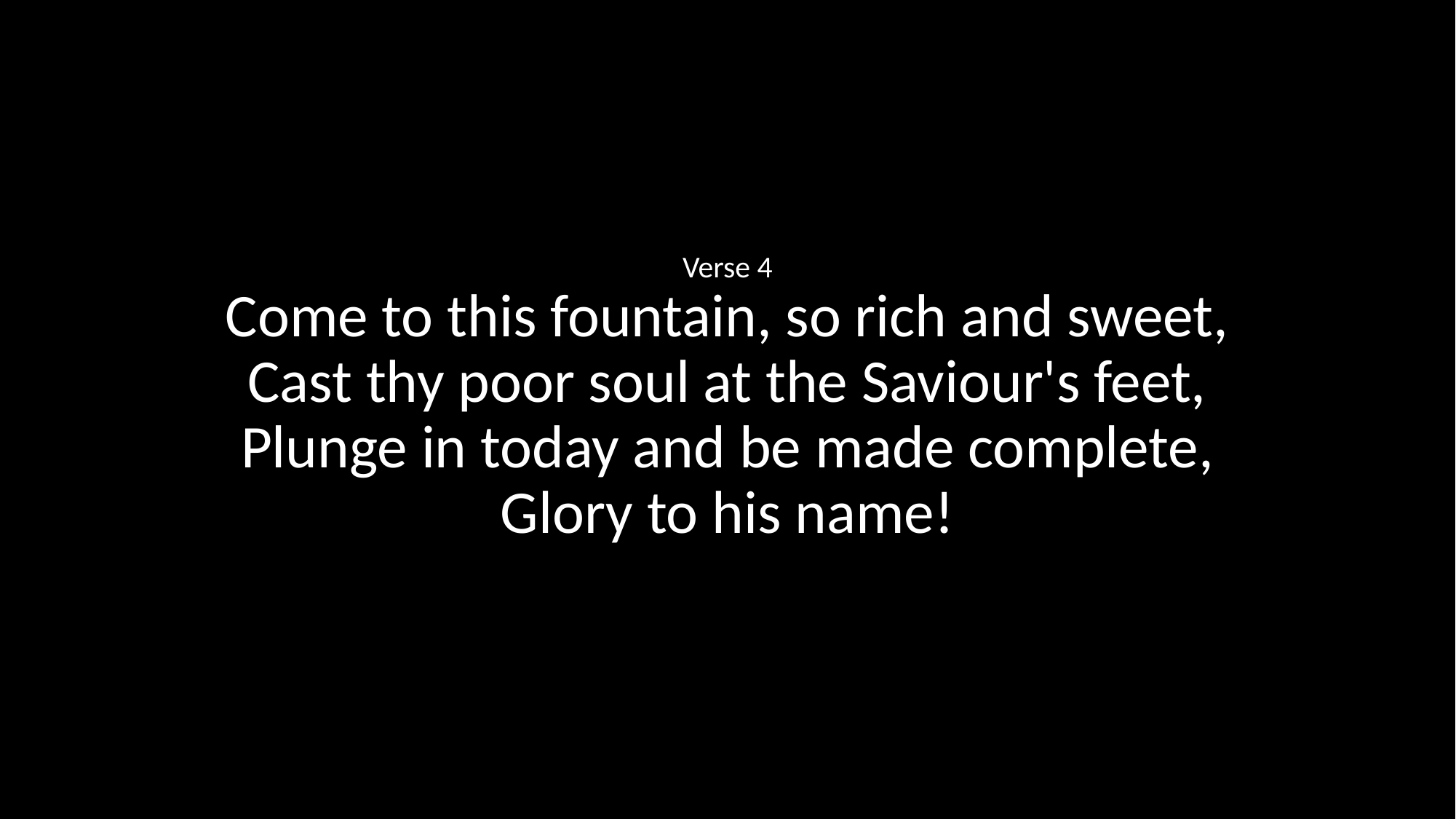

Verse 4
Come to this fountain, so rich and sweet,
Cast thy poor soul at the Saviour's feet,
Plunge in today and be made complete,
Glory to his name!